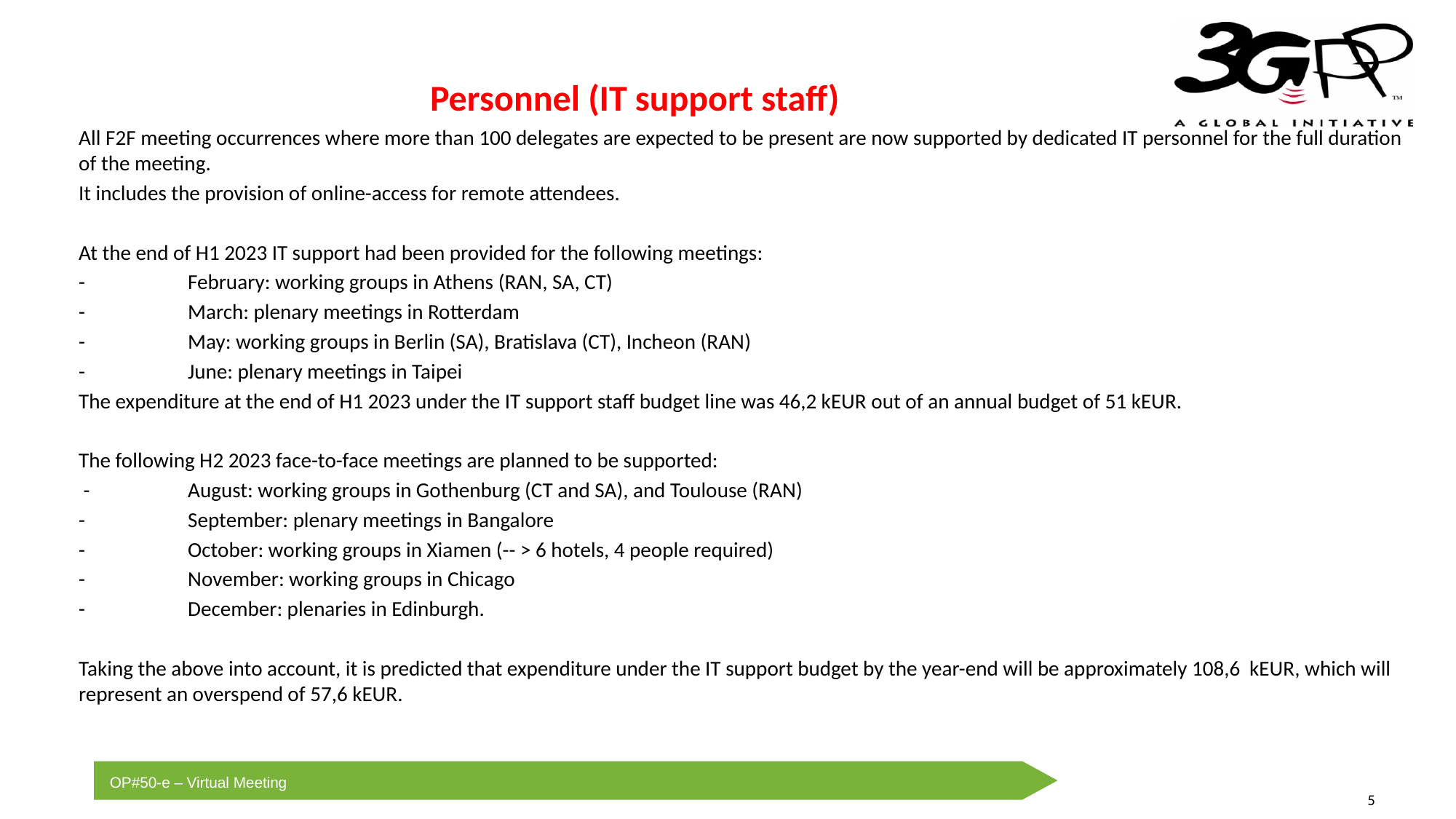

# Personnel (IT support staff)
All F2F meeting occurrences where more than 100 delegates are expected to be present are now supported by dedicated IT personnel for the full duration of the meeting.
It includes the provision of online-access for remote attendees.

At the end of H1 2023 IT support had been provided for the following meetings:
-	February: working groups in Athens (RAN, SA, CT)
-	March: plenary meetings in Rotterdam
-	May: working groups in Berlin (SA), Bratislava (CT), Incheon (RAN)
-	June: plenary meetings in Taipei
The expenditure at the end of H1 2023 under the IT support staff budget line was 46,2 kEUR out of an annual budget of 51 kEUR.

The following H2 2023 face-to-face meetings are planned to be supported:
 -	August: working groups in Gothenburg (CT and SA), and Toulouse (RAN)
-	September: plenary meetings in Bangalore
-	October: working groups in Xiamen (-- > 6 hotels, 4 people required)
-	November: working groups in Chicago
-	December: plenaries in Edinburgh.

Taking the above into account, it is predicted that expenditure under the IT support budget by the year-end will be approximately 108,6  kEUR, which will represent an overspend of 57,6 kEUR.